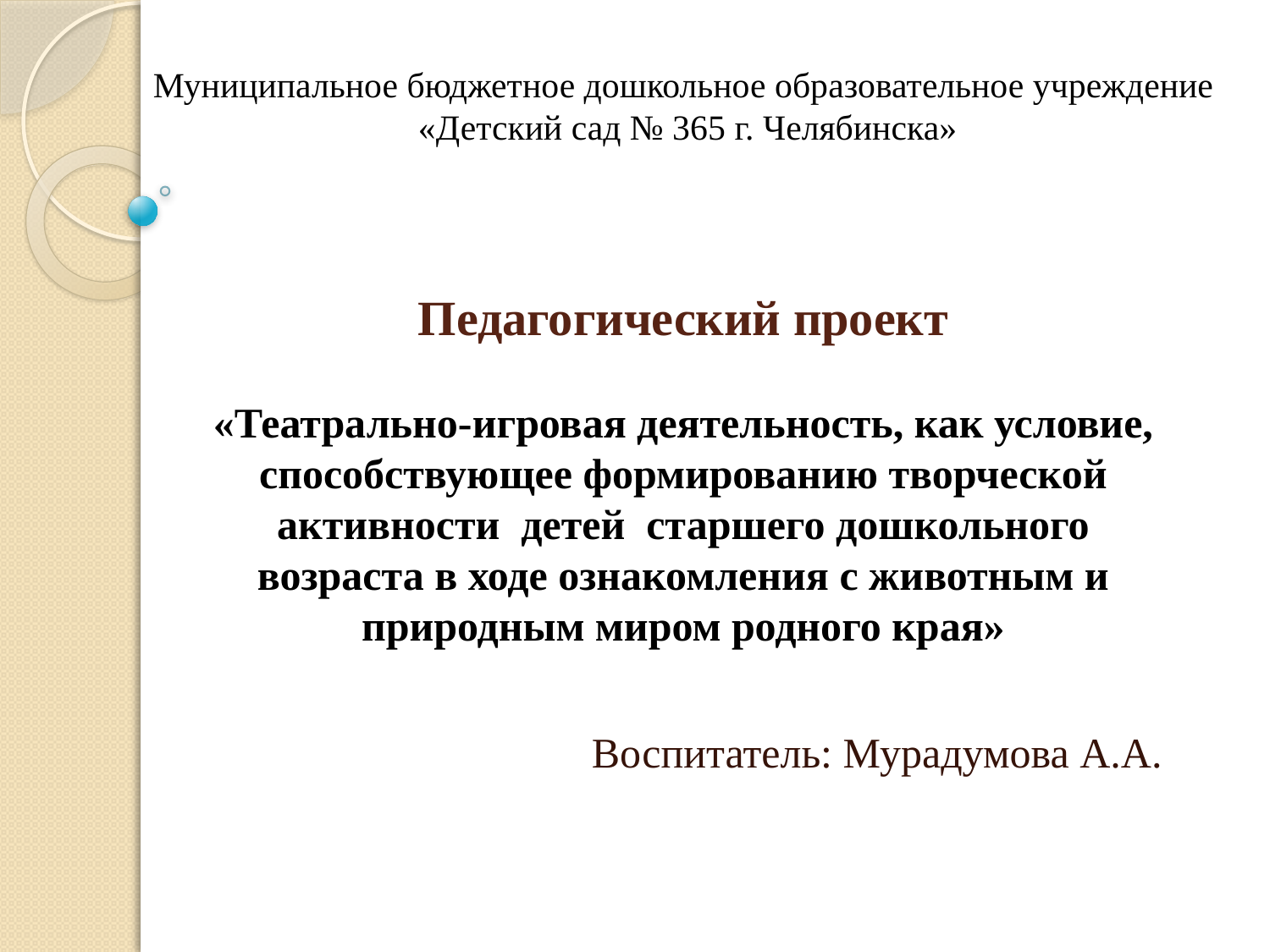

Муниципальное бюджетное дошкольное образовательное учреждение
 «Детский сад № 365 г. Челябинска»
# Педагогический проект «Театрально-игровая деятельность, как условие, способствующее формированию творческой активности  детей  старшего дошкольного возраста в ходе ознакомления с животным и природным миром родного края»
Воспитатель: Мурадумова А.А.